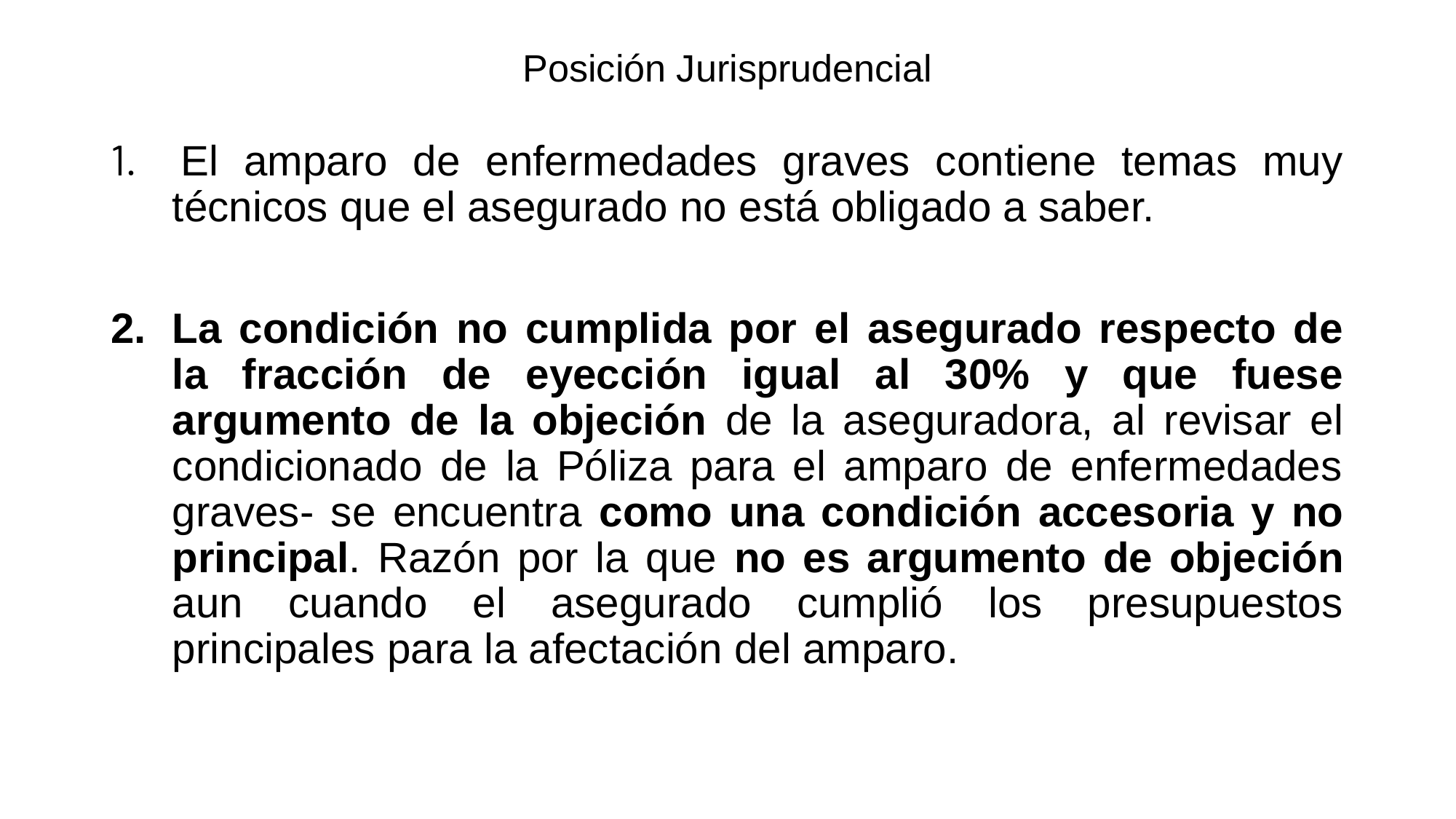

# Posición Jurisprudencial
 El amparo de enfermedades graves contiene temas muy técnicos que el asegurado no está obligado a saber.

La condición no cumplida por el asegurado respecto de la fracción de eyección igual al 30% y que fuese argumento de la objeción de la aseguradora, al revisar el condicionado de la Póliza para el amparo de enfermedades graves- se encuentra como una condición accesoria y no principal. Razón por la que no es argumento de objeción aun cuando el asegurado cumplió los presupuestos principales para la afectación del amparo.